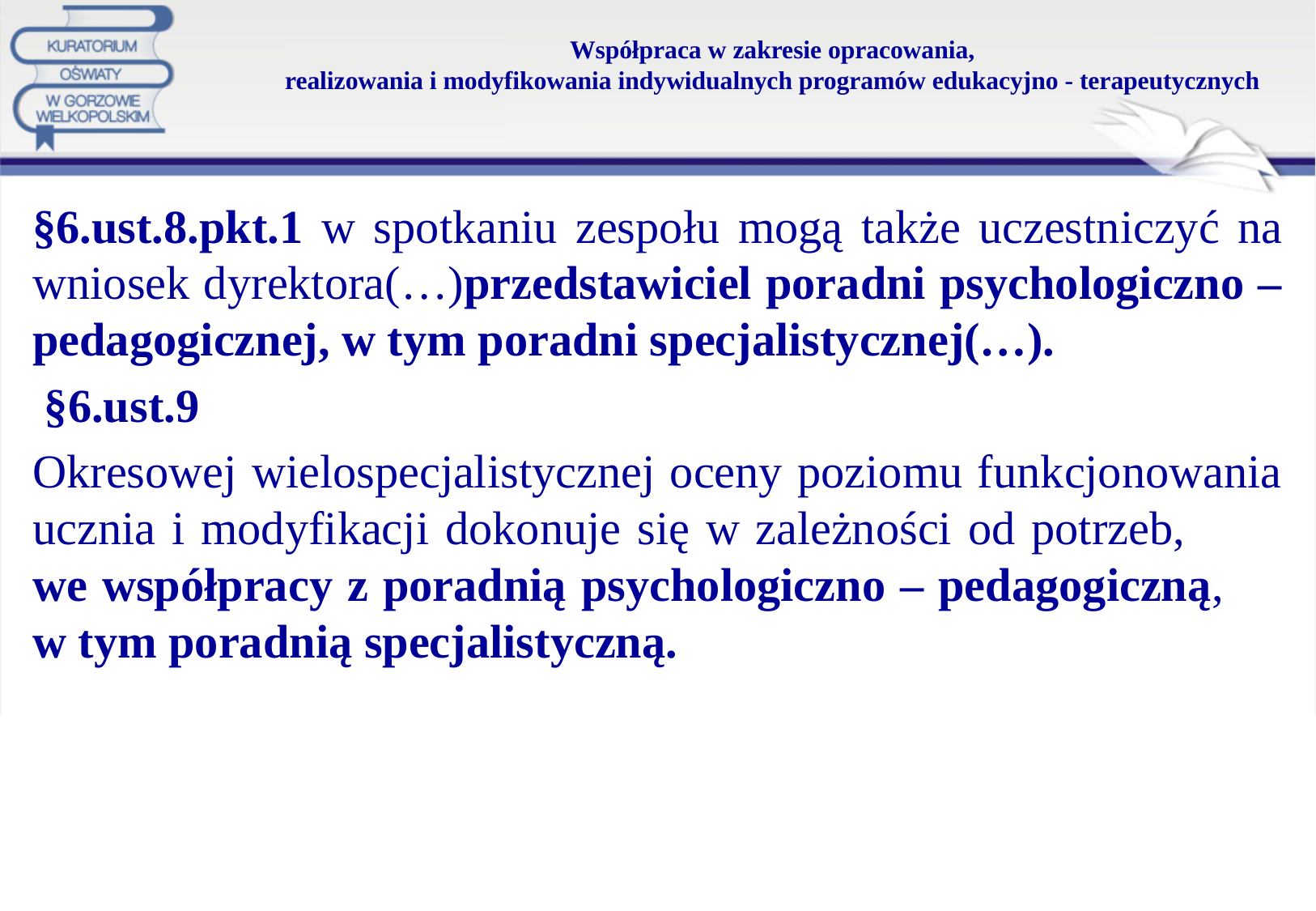

# Współpraca w zakresie opracowania, realizowania i modyfikowania indywidualnych programów edukacyjno - terapeutycznych
§6.ust.8.pkt.1 w spotkaniu zespołu mogą także uczestniczyć na wniosek dyrektora(…)przedstawiciel poradni psychologiczno – pedagogicznej, w tym poradni specjalistycznej(…).
 §6.ust.9
Okresowej wielospecjalistycznej oceny poziomu funkcjonowania ucznia i modyfikacji dokonuje się w zależności od potrzeb,       we współpracy z poradnią psychologiczno – pedagogiczną,     w tym poradnią specjalistyczną.